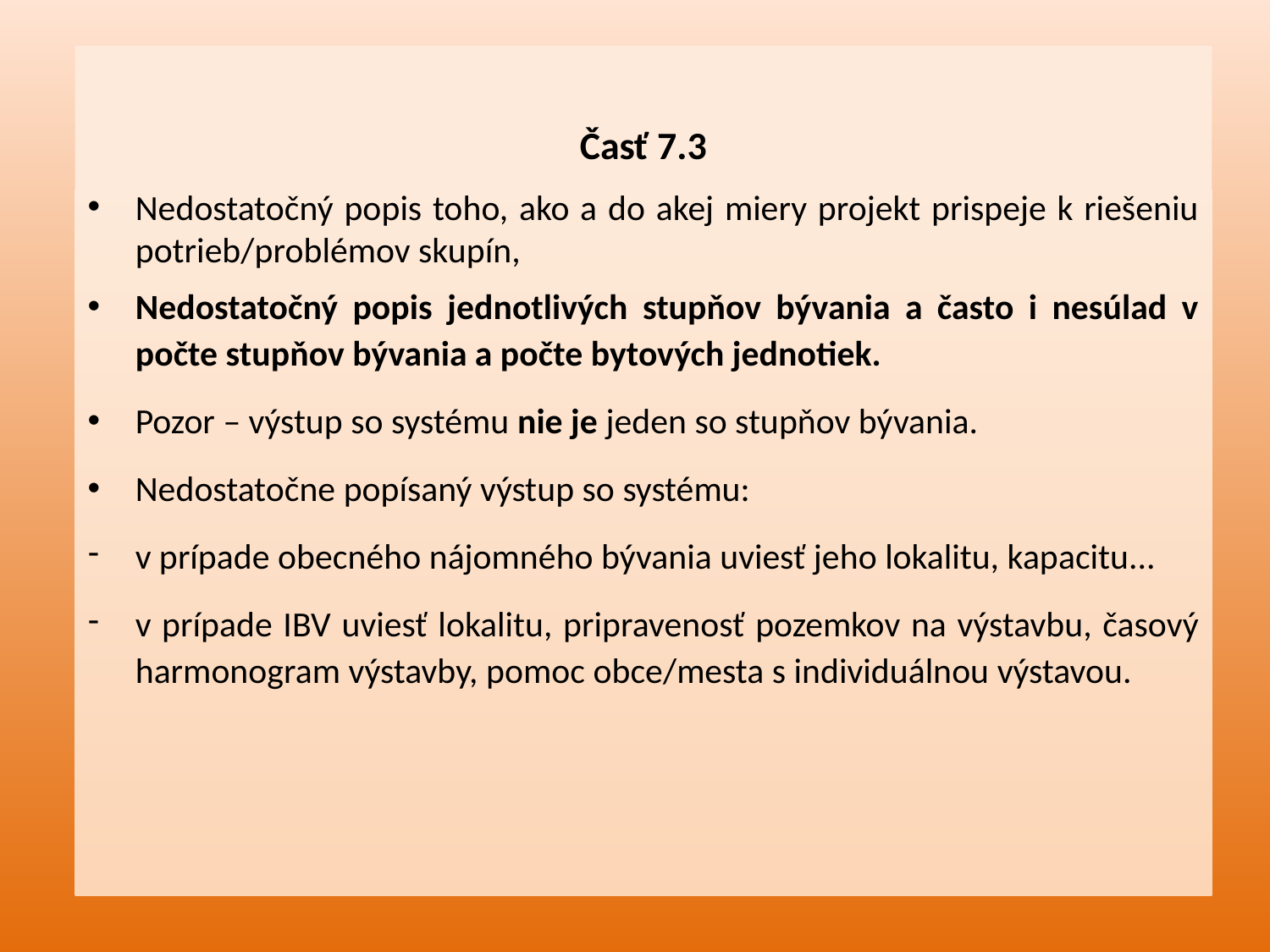

Časť 7.3
Nedostatočný popis toho, ako a do akej miery projekt prispeje k riešeniu potrieb/problémov skupín,
Nedostatočný popis jednotlivých stupňov bývania a často i nesúlad v počte stupňov bývania a počte bytových jednotiek.
Pozor – výstup so systému nie je jeden so stupňov bývania.
Nedostatočne popísaný výstup so systému:
v prípade obecného nájomného bývania uviesť jeho lokalitu, kapacitu...
v prípade IBV uviesť lokalitu, pripravenosť pozemkov na výstavbu, časový harmonogram výstavby, pomoc obce/mesta s individuálnou výstavou.